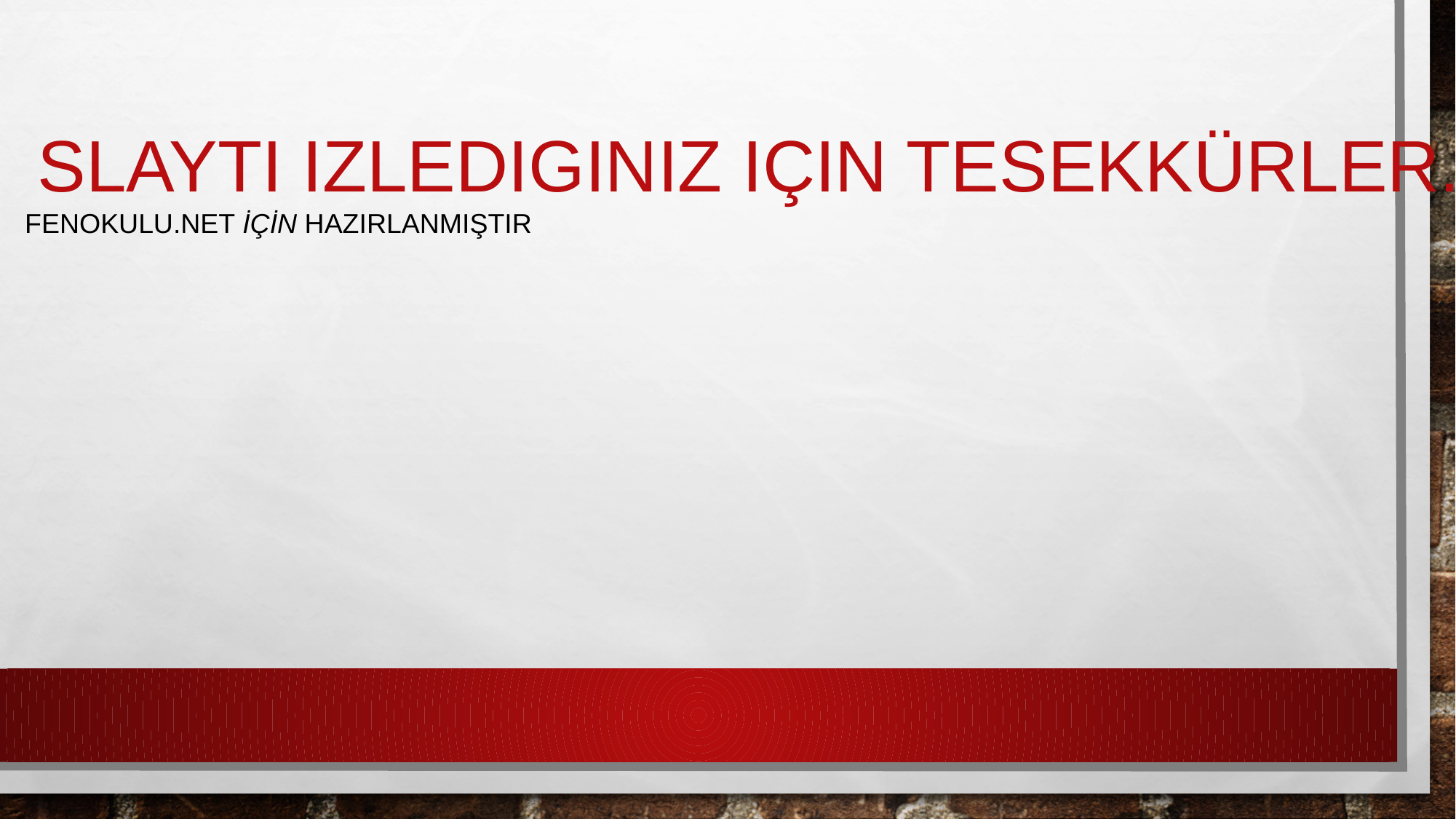

# Slaytı ızledıgınız ıçın tesekkürler.
FENOKULU.NET İÇİN HAZIRLANMIŞTIR